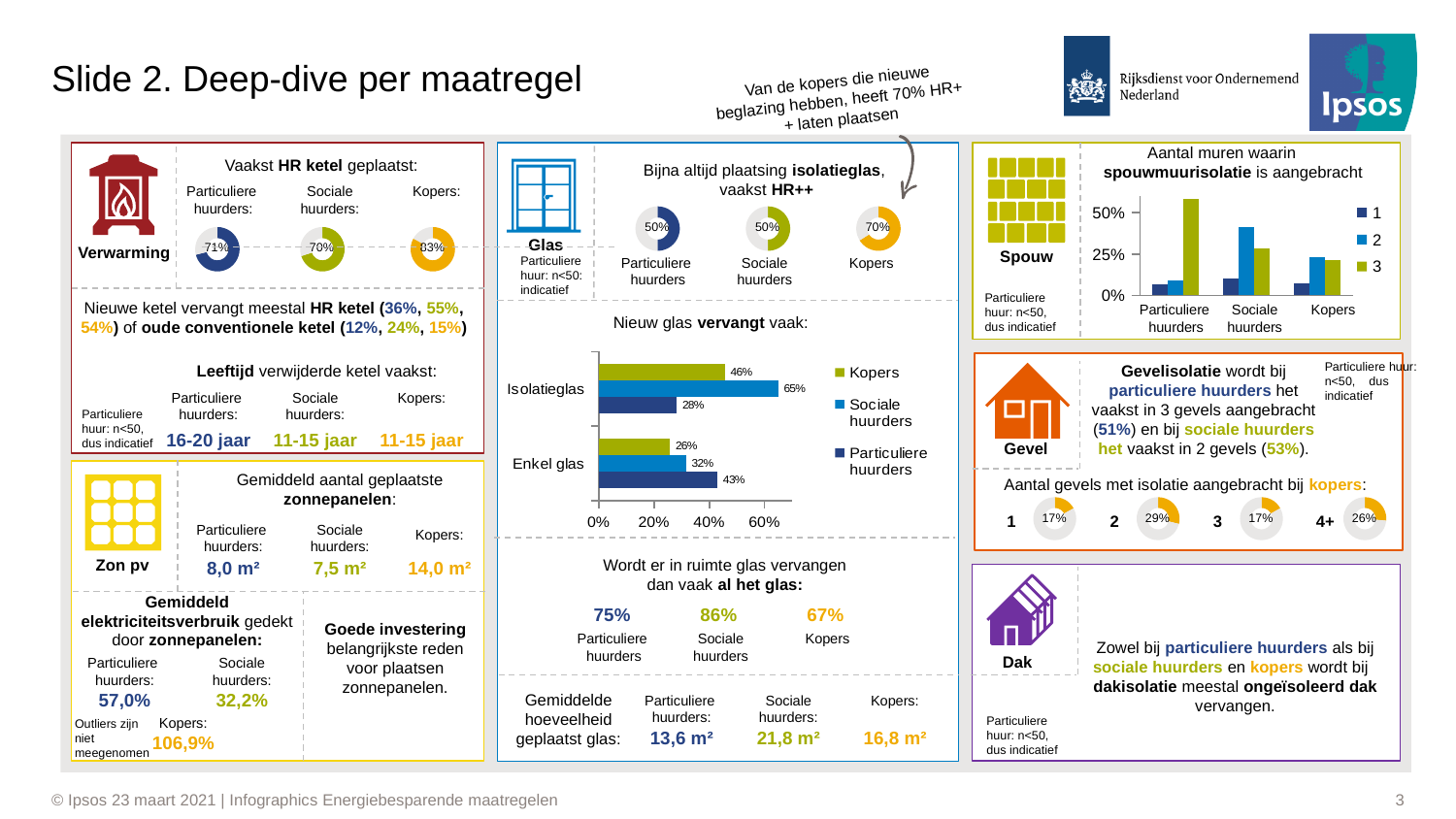

# Slide 2. Deep-dive per maatregel
Van de kopers die nieuwe beglazing hebben, heeft 70% HR++ laten plaatsen

Aantal muren waarin      spouwmuurisolatie is aangebracht

Vaakst HR ketel geplaatst:

Bijna altijd plaatsing isolatieglas,
vaakst HR++
Particuliere
huurders:
Sociale
huurders:
Kopers:

### Chart

| Category | 1 | 2 | 3 |
|---|---|---|---|
| Particuliere huurders | 0.0697903848352389 | 0.0888275756546063 | 0.5800413801964693 |
| Sociale huurders | 0.10063061533985977 | 0.4109141005109139 | 0.2852002325976376 |
| Kopers | 0.07562457643969087 | 0.22822120170914587 | 0.21204525648960254 |

### Chart

| Category | Sales |
|---|---|
| 1st Qtr | 0.5 |
| 2nd Qtr | 0.5 |
50%

### Chart

| Category | Sales |
|---|---|
| 1st Qtr | 0.5 |
| 2nd Qtr | 0.5 |
50%

### Chart

| Category | Sales |
|---|---|
| 1st Qtr | 0.7 |
| 2nd Qtr | 0.36 |
70%

### Chart

| Category | Sales |
|---|---|
| 1st Qtr | 0.709140341067962 |
| 2nd Qtr | 0.29 |
71%

### Chart

| Category | Sales |
|---|---|
| 1st Qtr | 0.7 |
| 2nd Qtr | 0.3 |
70%

### Chart

| Category | Sales |
|---|---|
| 1st Qtr | 0.83 |
| 2nd Qtr | 0.17 |
83%
Glas
Verwarming
Particuliere huur: n<50: indicatief
Spouw
Particuliere
huurders
Sociale
huurders
Kopers
Particuliere huur: n<50,   dus indicatief
Nieuwe ketel vervangt meestal HR ketel (36%, 55%, 54%) of oude conventionele ketel (12%, 24%, 15%)
Particuliere
huurders
Sociale
huurders
Kopers
Nieuw glas vervangt vaak:

### Chart

| Category | Particuliere huurders | Sociale huurders | Kopers |
|---|---|---|---|
| Enkel glas | 0.4300832284243654 | 0.3161089598955268 | 0.258105024092035 |
| Isolatieglas | 0.2825716979027873 | 0.649912011000756 | 0.45718004531164036 |
Particuliere huur: n<50,    dus indicatief

Leeftijd verwijderde ketel vaakst:
Gevelisolatie wordt bij particuliere huurders het vaakst in 3 gevels aangebracht (51%) en bij sociale huurders het vaakst in 2 gevels (53%).

Particuliere
huurders:
Sociale
huurders:
Kopers:
Particuliere huur: n<50,    dus indicatief
16-20 jaar
11-15 jaar
11-15 jaar
Gevel

Gemiddeld aantal geplaatste zonnepanelen:

Aantal gevels met isolatie aangebracht bij kopers:

### Chart

| Category | Sales |
|---|---|
| 1st Qtr | 0.17 |
| 2nd Qtr | 0.83 |
17%

### Chart

| Category | Sales |
|---|---|
| 1st Qtr | 0.29 |
| 2nd Qtr | 0.71 |
29%

### Chart

| Category | Sales |
|---|---|
| 1st Qtr | 0.17 |
| 2nd Qtr | 0.83 |
17%

### Chart

| Category | Sales |
|---|---|
| 1st Qtr | 0.26 |
| 2nd Qtr | 0.72 |
26%
1
2
3
4+
Particuliere
huurders:
Sociale
huurders:
Kopers:
Zon pv
Wordt er in ruimte glas vervangen
dan vaak al het glas:
8,0 m²
7,5 m²
14,0 m²

Gemiddeld elektriciteitsverbruik gedekt door zonnepanelen:
75%
86%
67%
Goede investering belangrijkste reden voor plaatsen zonnepanelen.
Particuliere
huurders
Sociale
huurders
Kopers
Zowel bij particuliere huurders als bij sociale huurders en kopers wordt bij   dakisolatie meestal ongeïsoleerd dak vervangen.
Dak
Particuliere
huurders:
Sociale
huurders:
57,0%
32,2%
Gemiddelde hoeveelheid
geplaatst glas:
Particuliere
huurders:
Sociale
huurders:
Kopers:
Particuliere huur: n<50, dus indicatief
Outliers zijn niet meegenomen
Kopers:
106,9%
13,6 m²
21,8 m²
16,8 m²